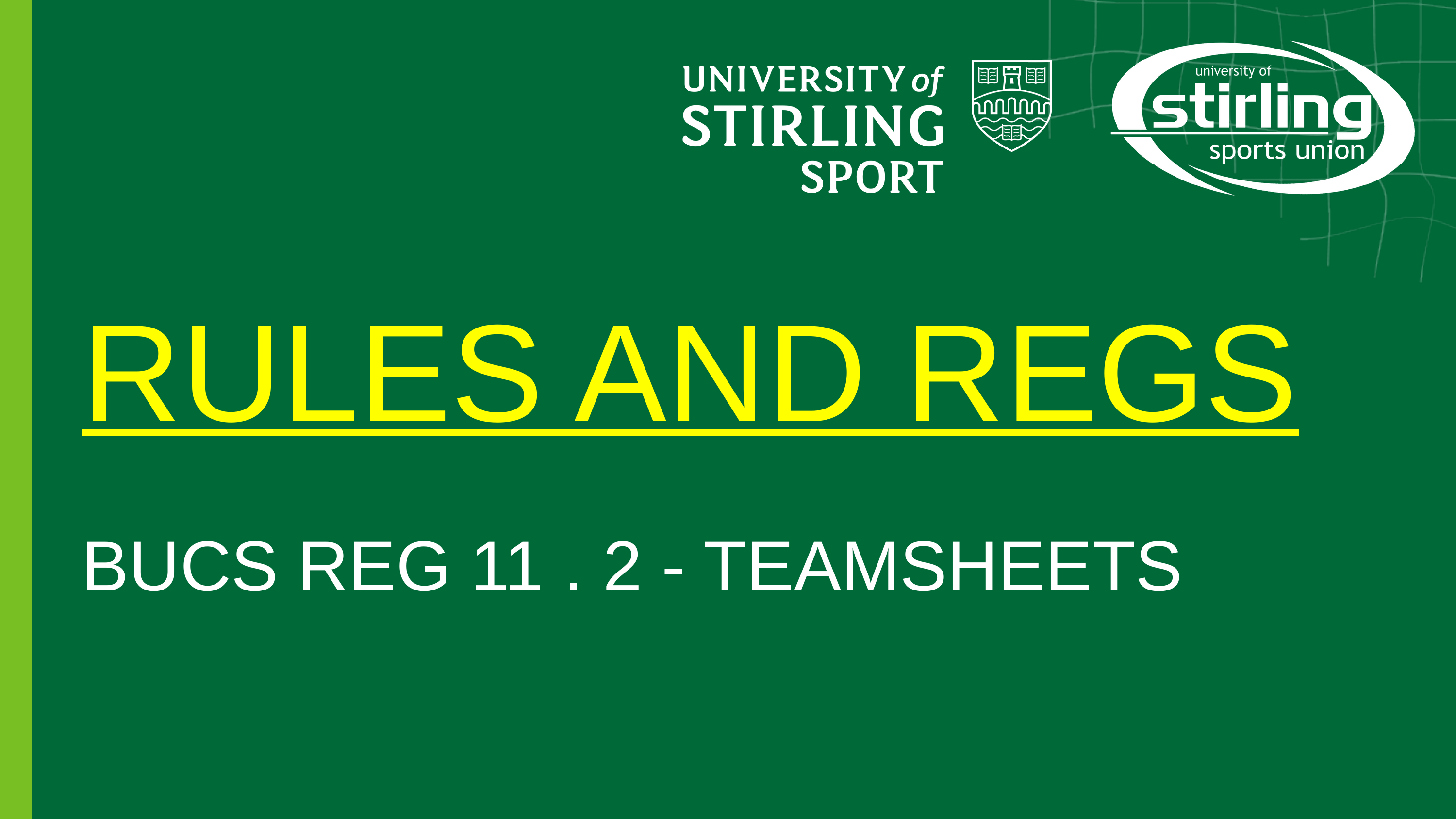

RULES AND REGS

BUCS REG 11 . 2 - TEAMSHEETS